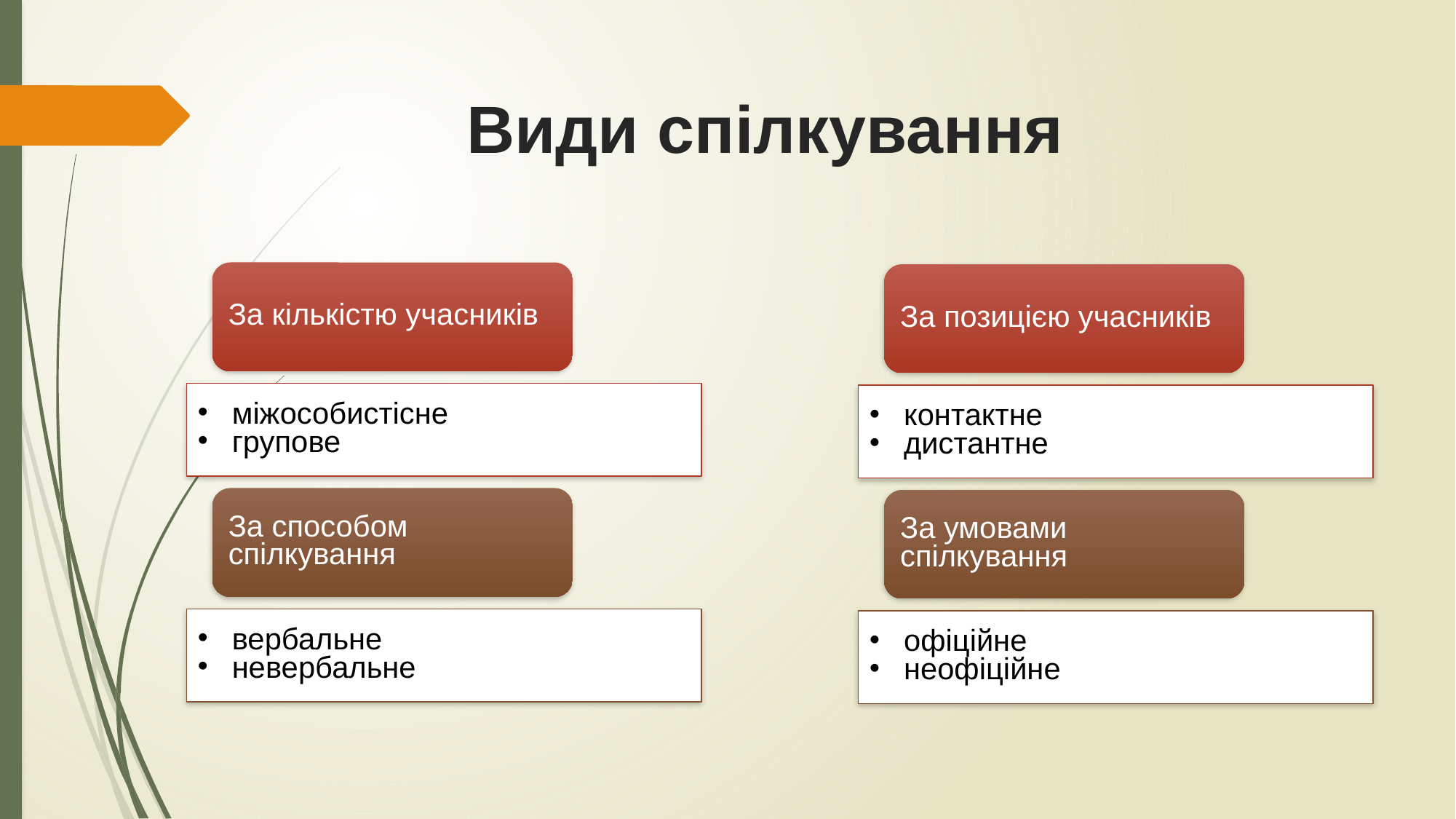

# Види спілкування
За кількістю учасників
За способом спілкування
міжособистісне
групове
вербальне
невербальне
За позицією учасників
За умовами спілкування
контактне
дистантне
офіційне
неофіційне